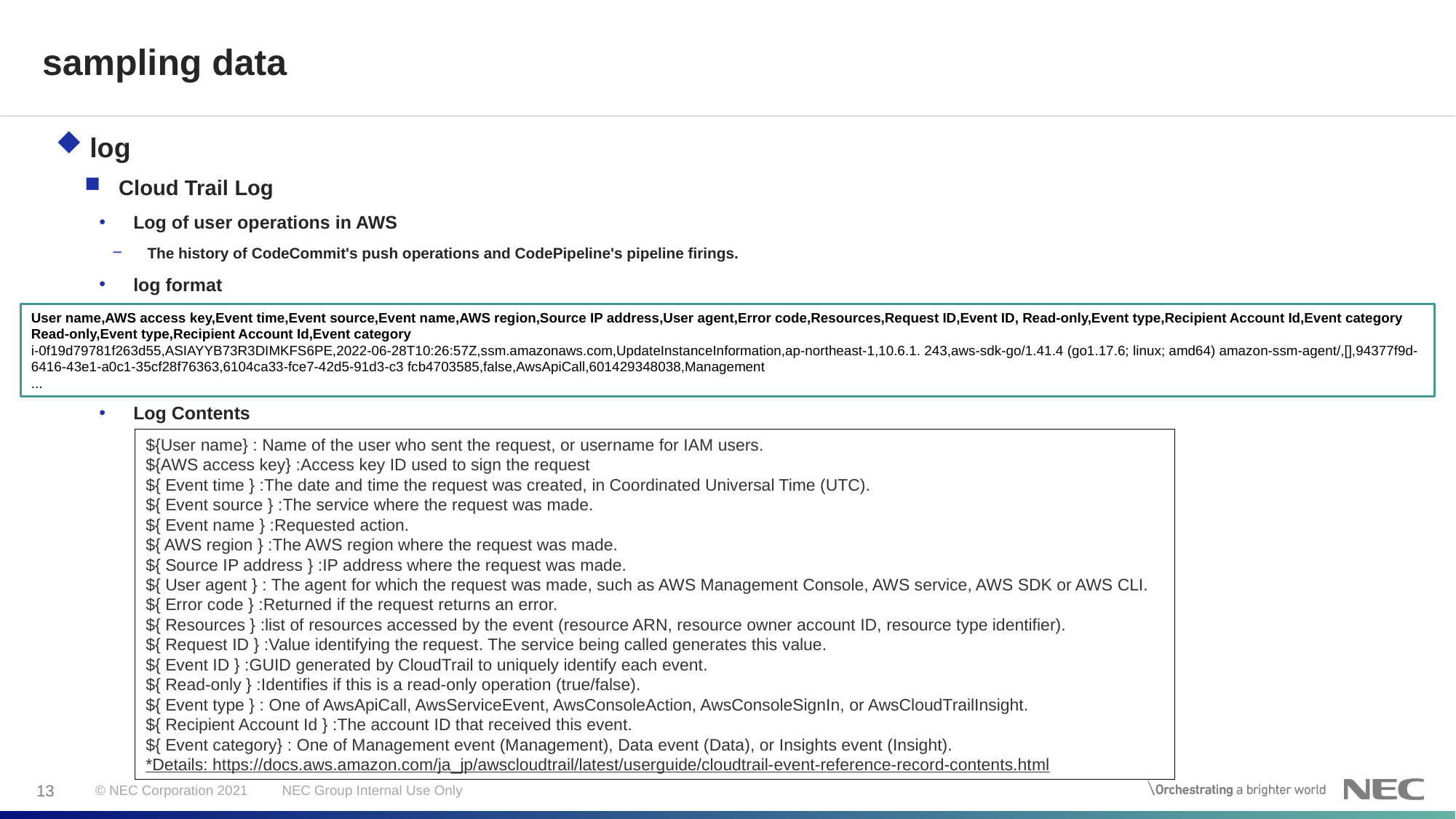

# sampling data
log
Cloud Trail Log
Log of user operations in AWS
The history of CodeCommit's push operations and CodePipeline's pipeline firings.
log format

Log Contents
User name,AWS access key,Event time,Event source,Event name,AWS region,Source IP address,User agent,Error code,Resources,Request ID,Event ID, Read-only,Event type,Recipient Account Id,Event category Read-only,Event type,Recipient Account Id,Event category
i-0f19d79781f263d55,ASIAYYB73R3DIMKFS6PE,2022-06-28T10:26:57Z,ssm.amazonaws.com,UpdateInstanceInformation,ap-northeast-1,10.6.1. 243,aws-sdk-go/1.41.4 (go1.17.6; linux; amd64) amazon-ssm-agent/,[],94377f9d-6416-43e1-a0c1-35cf28f76363,6104ca33-fce7-42d5-91d3-c3 fcb4703585,false,AwsApiCall,601429348038,Management
...
${User name} : Name of the user who sent the request, or username for IAM users.
${AWS access key} :Access key ID used to sign the request
${ Event time } :The date and time the request was created, in Coordinated Universal Time (UTC).
${ Event source } :The service where the request was made.
${ Event name } :Requested action.
${ AWS region } :The AWS region where the request was made.
${ Source IP address } :IP address where the request was made.
${ User agent } : The agent for which the request was made, such as AWS Management Console, AWS service, AWS SDK or AWS CLI.
${ Error code } :Returned if the request returns an error.
${ Resources } :list of resources accessed by the event (resource ARN, resource owner account ID, resource type identifier).
${ Request ID } :Value identifying the request. The service being called generates this value.
${ Event ID } :GUID generated by CloudTrail to uniquely identify each event.
${ Read-only } :Identifies if this is a read-only operation (true/false).
${ Event type } : One of AwsApiCall, AwsServiceEvent, AwsConsoleAction, AwsConsoleSignIn, or AwsCloudTrailInsight.
${ Recipient Account Id } :The account ID that received this event.
${ Event category} : One of Management event (Management), Data event (Data), or Insights event (Insight).
*Details: https://docs.aws.amazon.com/ja_jp/awscloudtrail/latest/userguide/cloudtrail-event-reference-record-contents.html